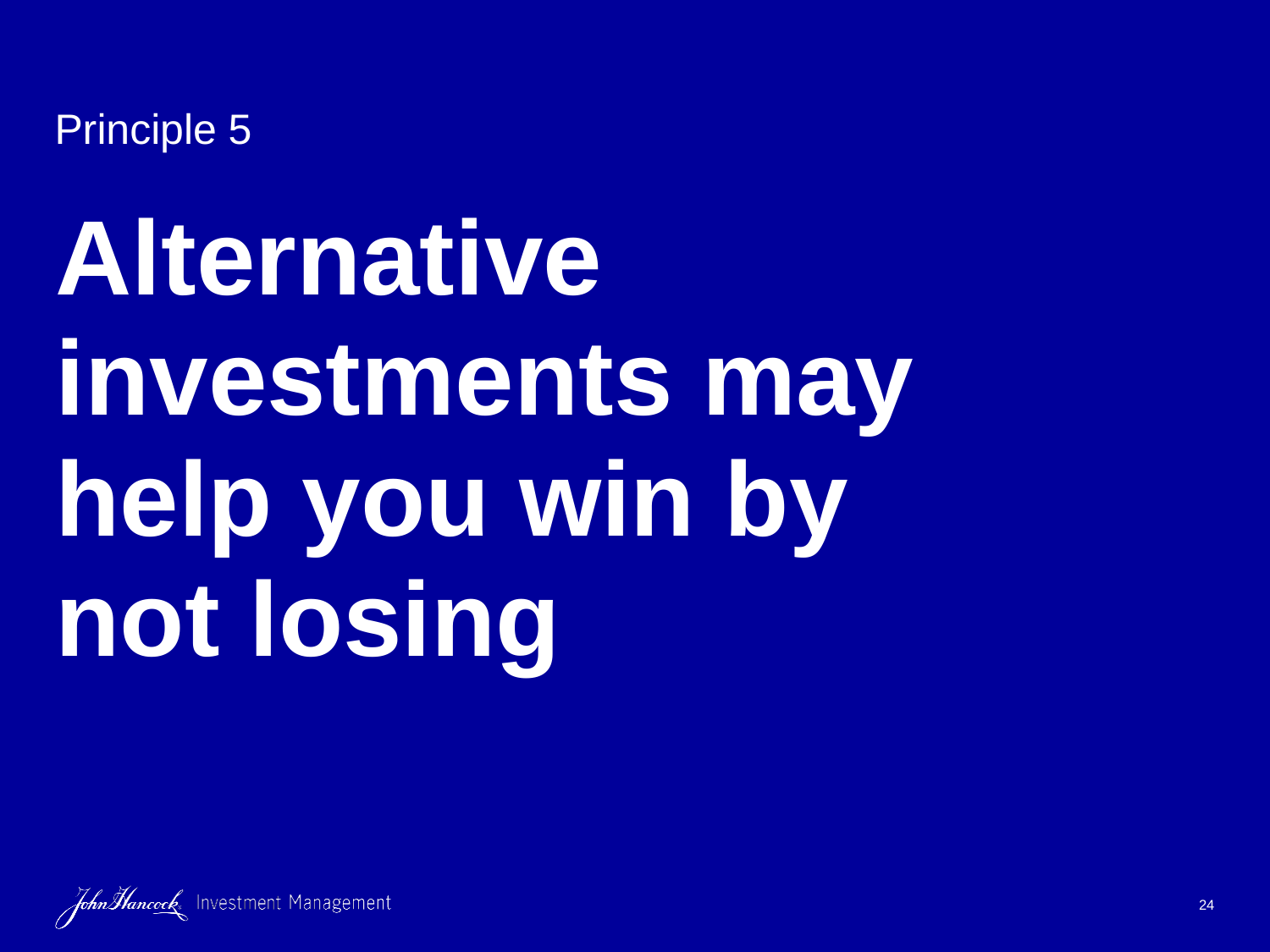

Principle 5
# Alternative investments may help you win by not losing
24